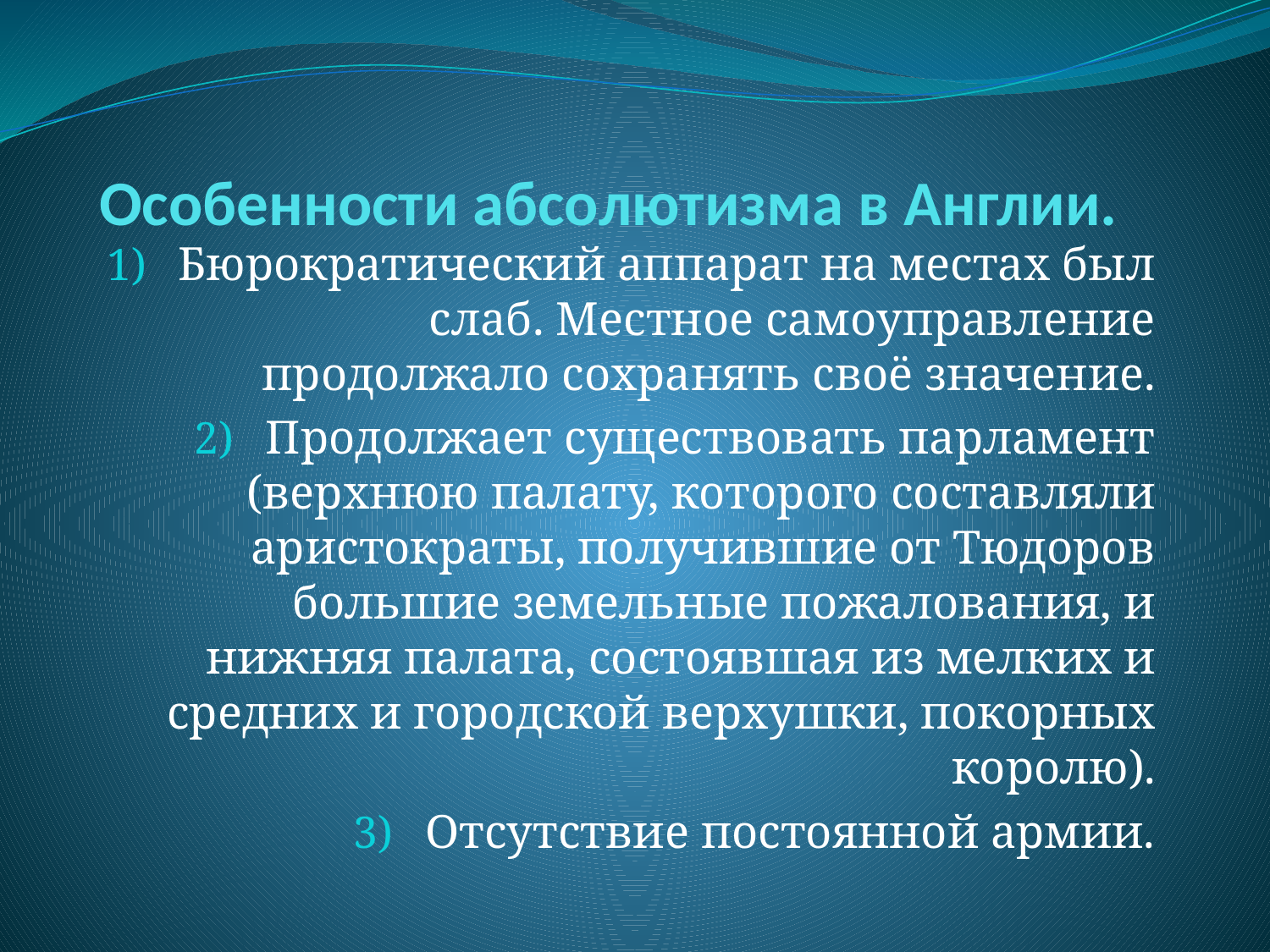

# Особенности абсолютизма в Англии.
Бюрократический аппарат на местах был слаб. Местное самоуправление продолжало сохранять своё значение.
Продолжает существовать парламент (верхнюю палату, которого составляли аристократы, получившие от Тюдоров большие земельные пожалования, и нижняя палата, состоявшая из мелких и средних и городской верхушки, покорных королю).
Отсутствие постоянной армии.